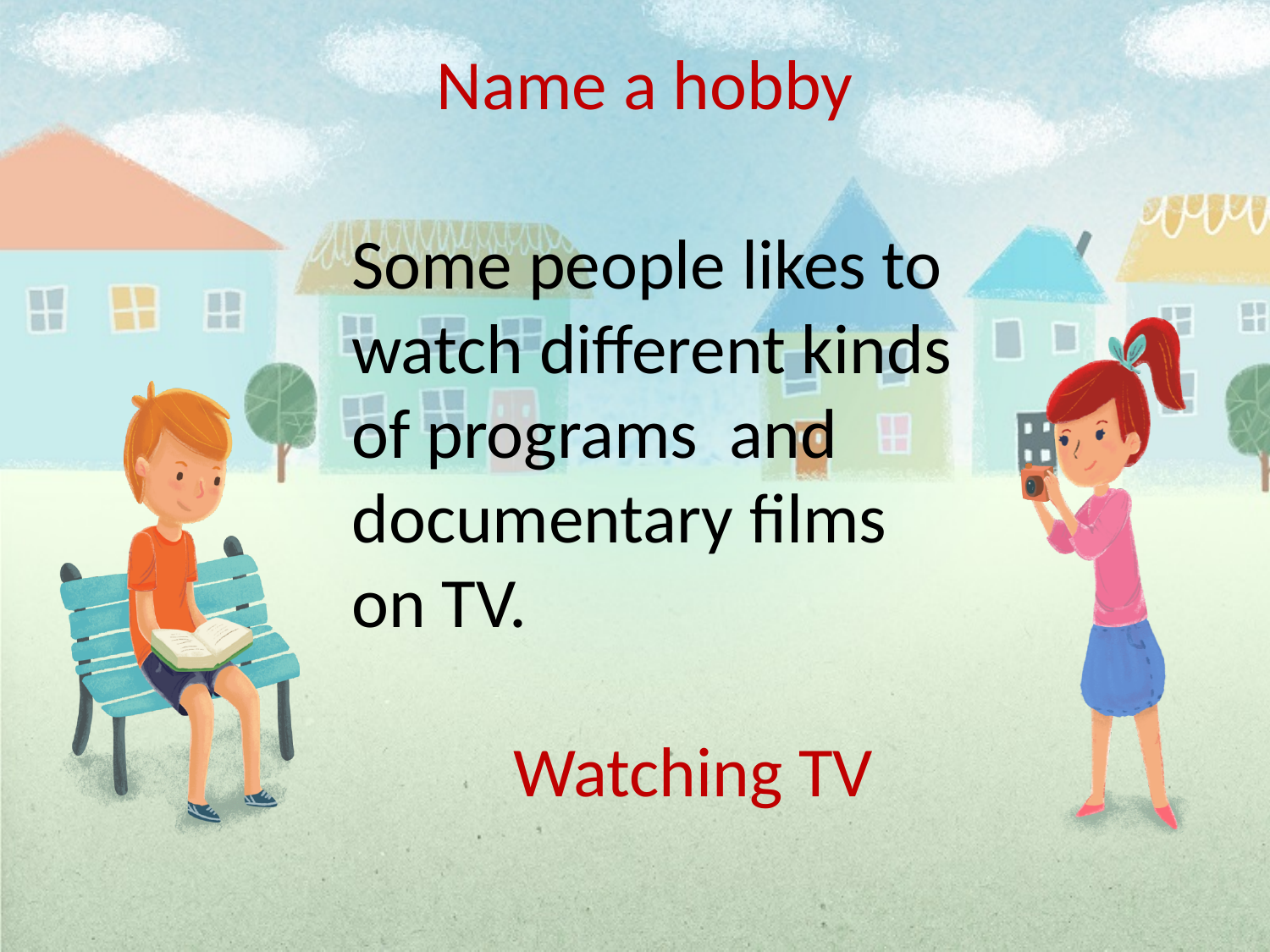

Name a hobby
Some people likes to watch different kinds of programs  and documentary films on TV.
Watching TV